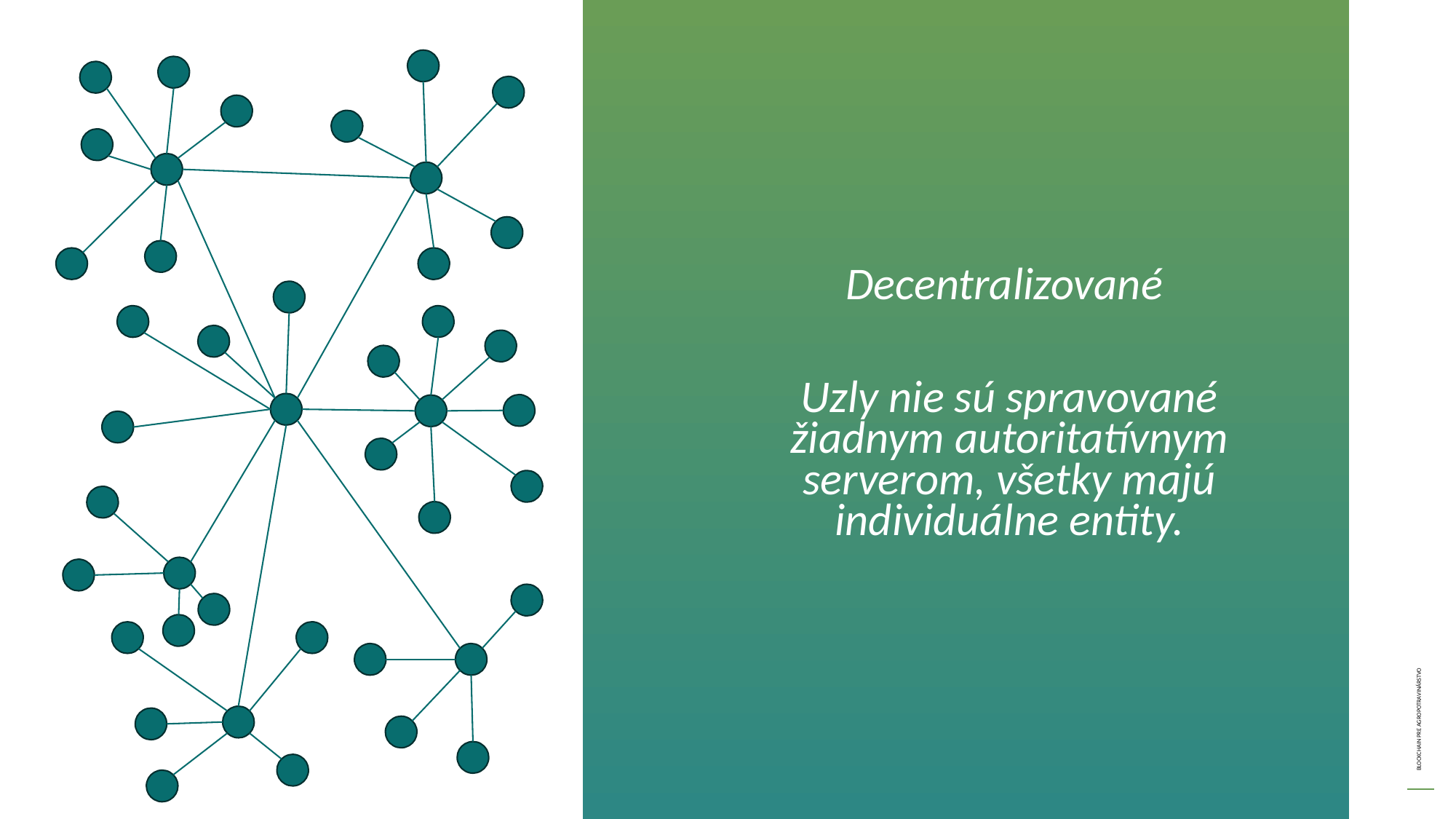

Decentralizované

Uzly nie sú spravované žiadnym autoritatívnym serverom, všetky majú individuálne entity.